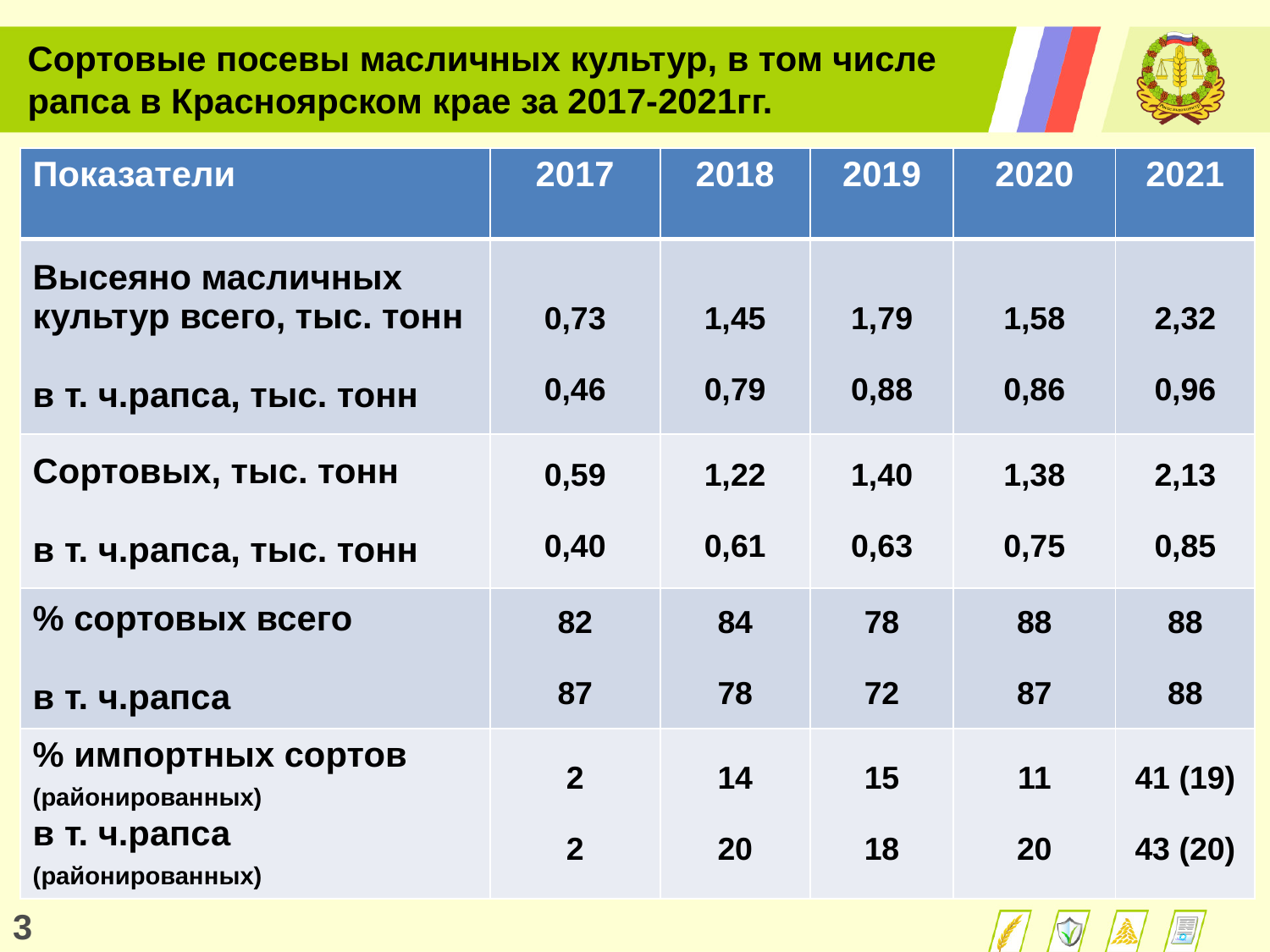

Сортовые посевы масличных культур, в том числе рапса в Красноярском крае за 2017-2021гг.
| Показатели | 2017 | 2018 | 2019 | 2020 | 2021 |
| --- | --- | --- | --- | --- | --- |
| Высеяно масличных культур всего, тыс. тонн в т. ч.рапса, тыс. тонн | 0,73 0,46 | 1,45 0,79 | 1,79 0,88 | 1,58 0,86 | 2,32 0,96 |
| Сортовых, тыс. тонн в т. ч.рапса, тыс. тонн | 0,59 0,40 | 1,22 0,61 | 1,40 0,63 | 1,38 0,75 | 2,13 0,85 |
| % сортовых всего в т. ч.рапса | 82 87 | 84 78 | 78 72 | 88 87 | 88 88 |
| % импортных сортов (районированных) в т. ч.рапса (районированных) | 2 2 | 14 20 | 15 18 | 11 20 | 41 (19) 43 (20) |

3